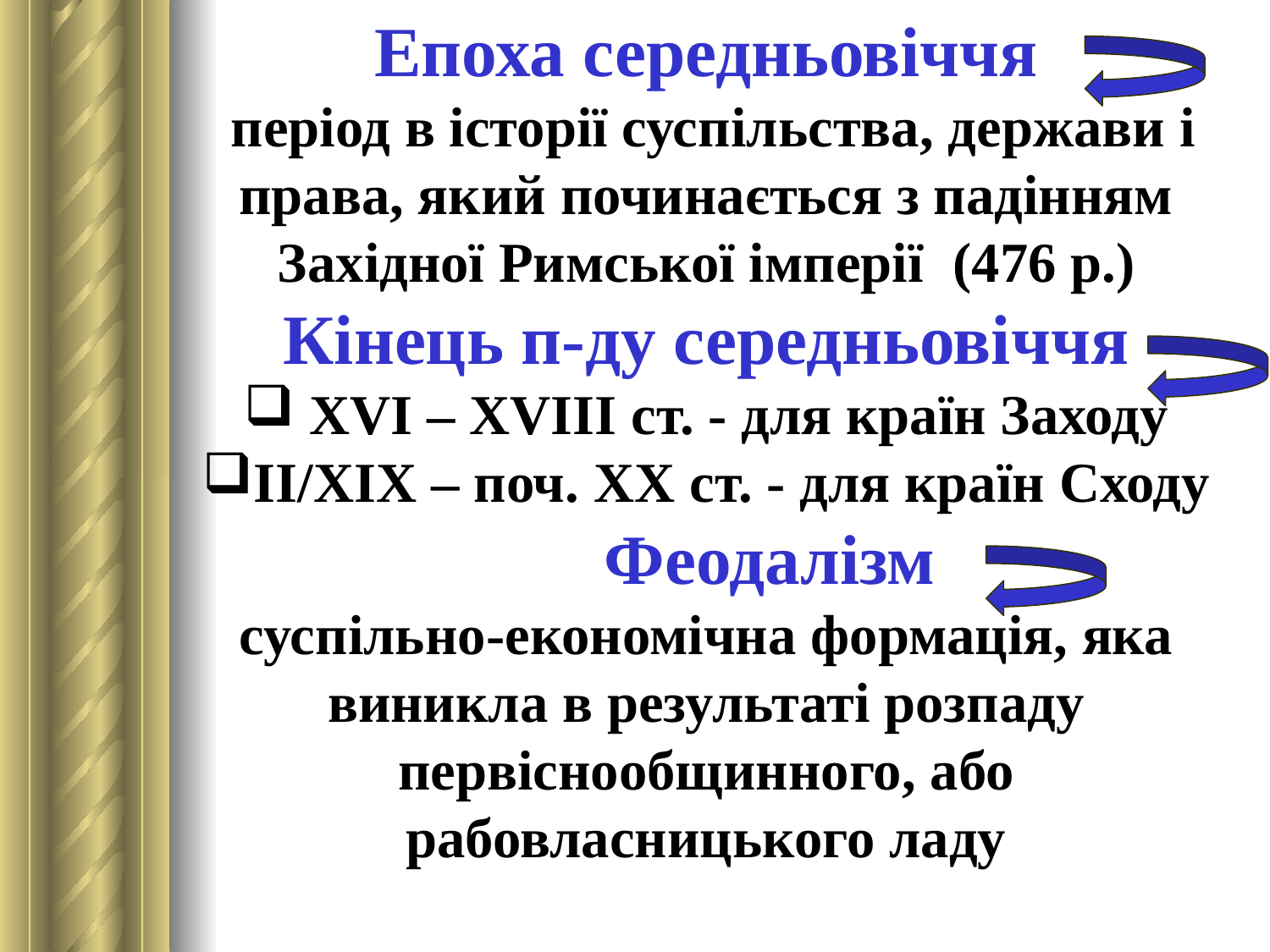

Епоха середньовіччя
 період в історії суспільства, держави і права, який починається з падінням Західної Римської імперії  (476 р.)
Кінець п-ду середньовіччя
 XVI – XVIII ст. - для країн Заходу
ІІ/XIX – поч. XX ст. - для країн Cходу
 	Феодалізм
суспільно-економічна формація, яка виникла в результаті розпаду первіснообщинного, або рабовласницького ладу